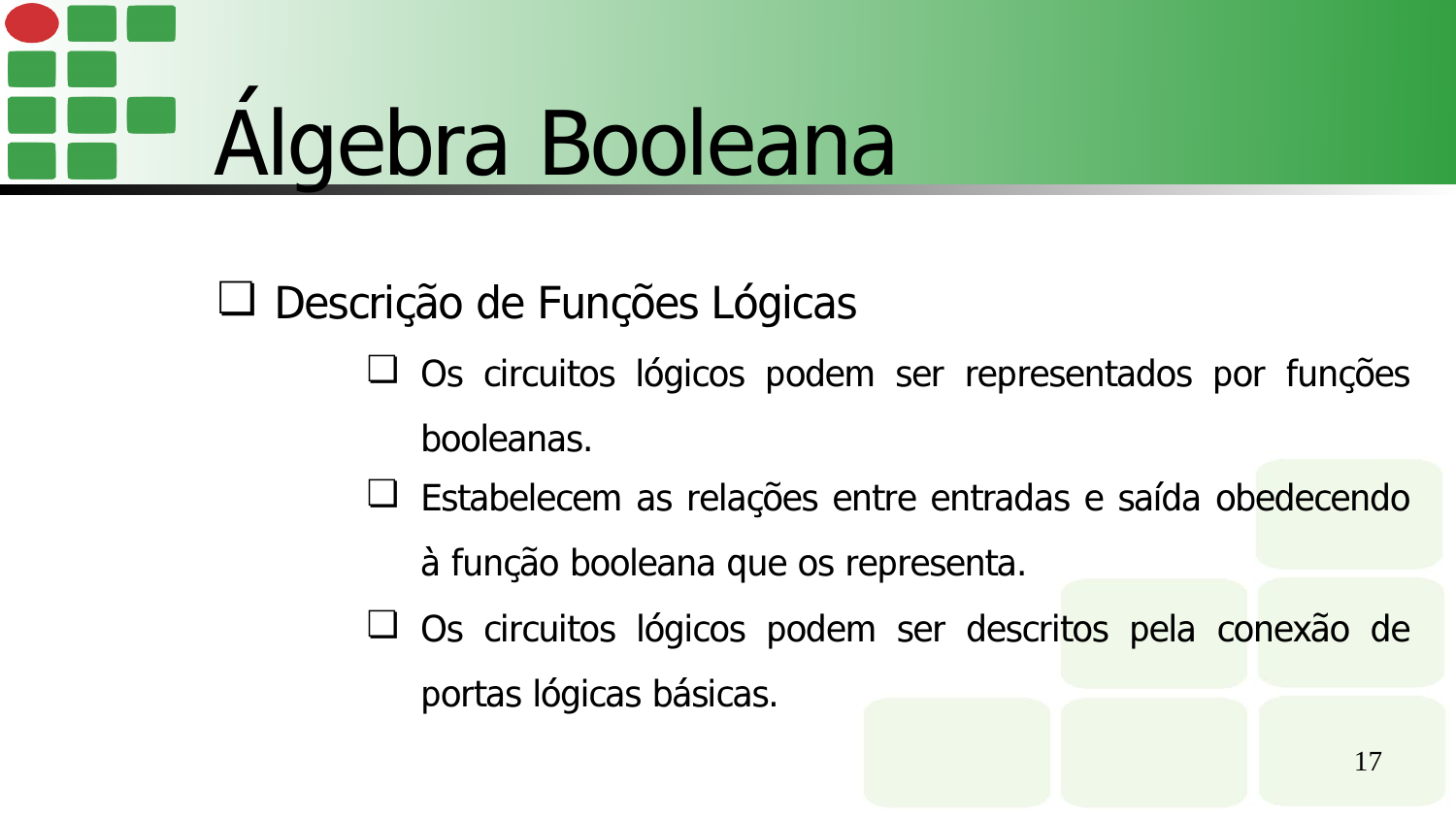

Álgebra Booleana
Descrição de Funções Lógicas
Os circuitos lógicos podem ser representados por funções booleanas.
Estabelecem as relações entre entradas e saída obedecendo à função booleana que os representa.
Os circuitos lógicos podem ser descritos pela conexão de portas lógicas básicas.
17